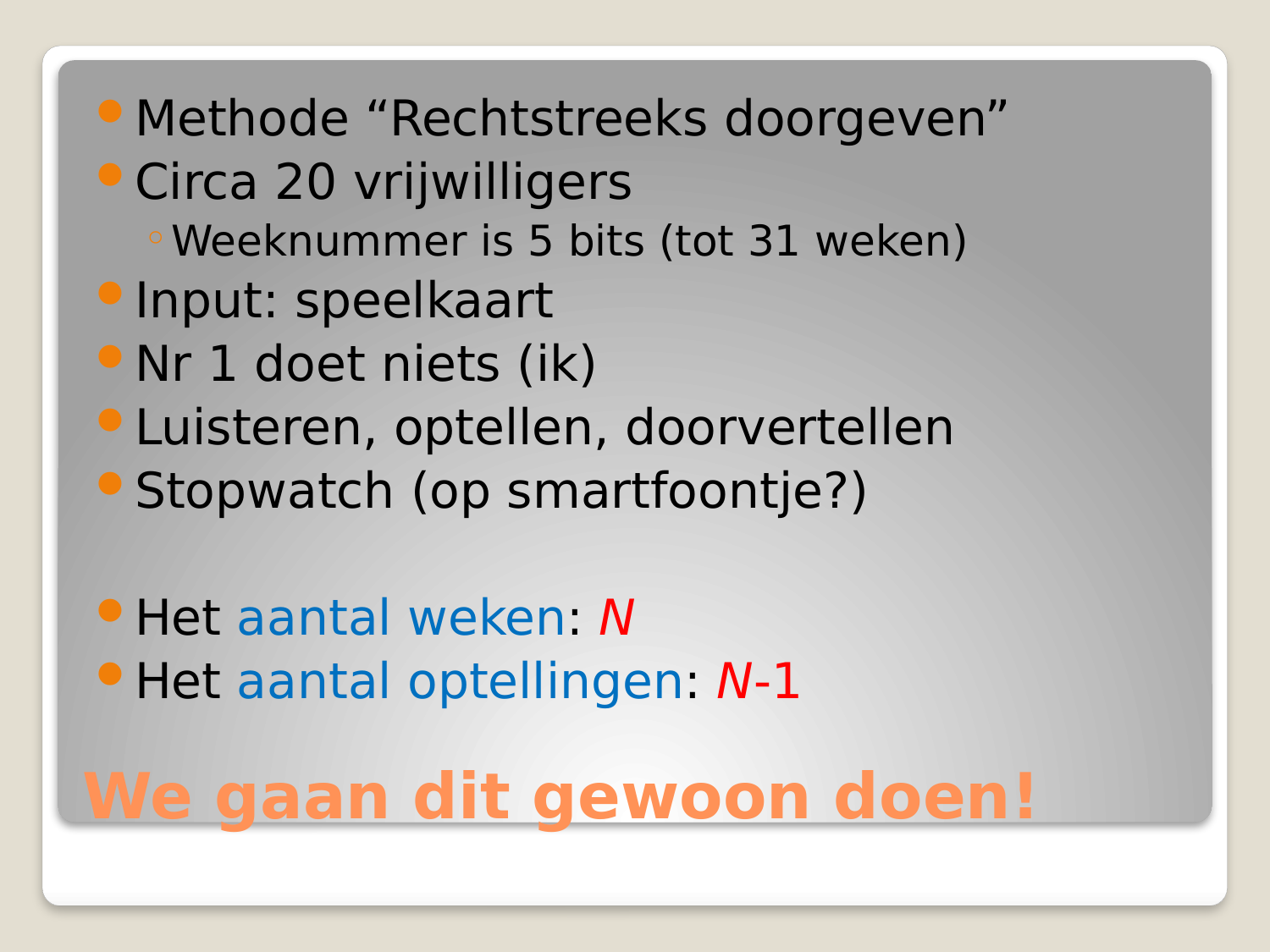

Methode “Rechtstreeks doorgeven”
Circa 20 vrijwilligers
Weeknummer is 5 bits (tot 31 weken)
Input: speelkaart
Nr 1 doet niets (ik)
Luisteren, optellen, doorvertellen
Stopwatch (op smartfoontje?)

Het aantal weken: N
Het aantal optellingen: N-1
# We gaan dit gewoon doen!